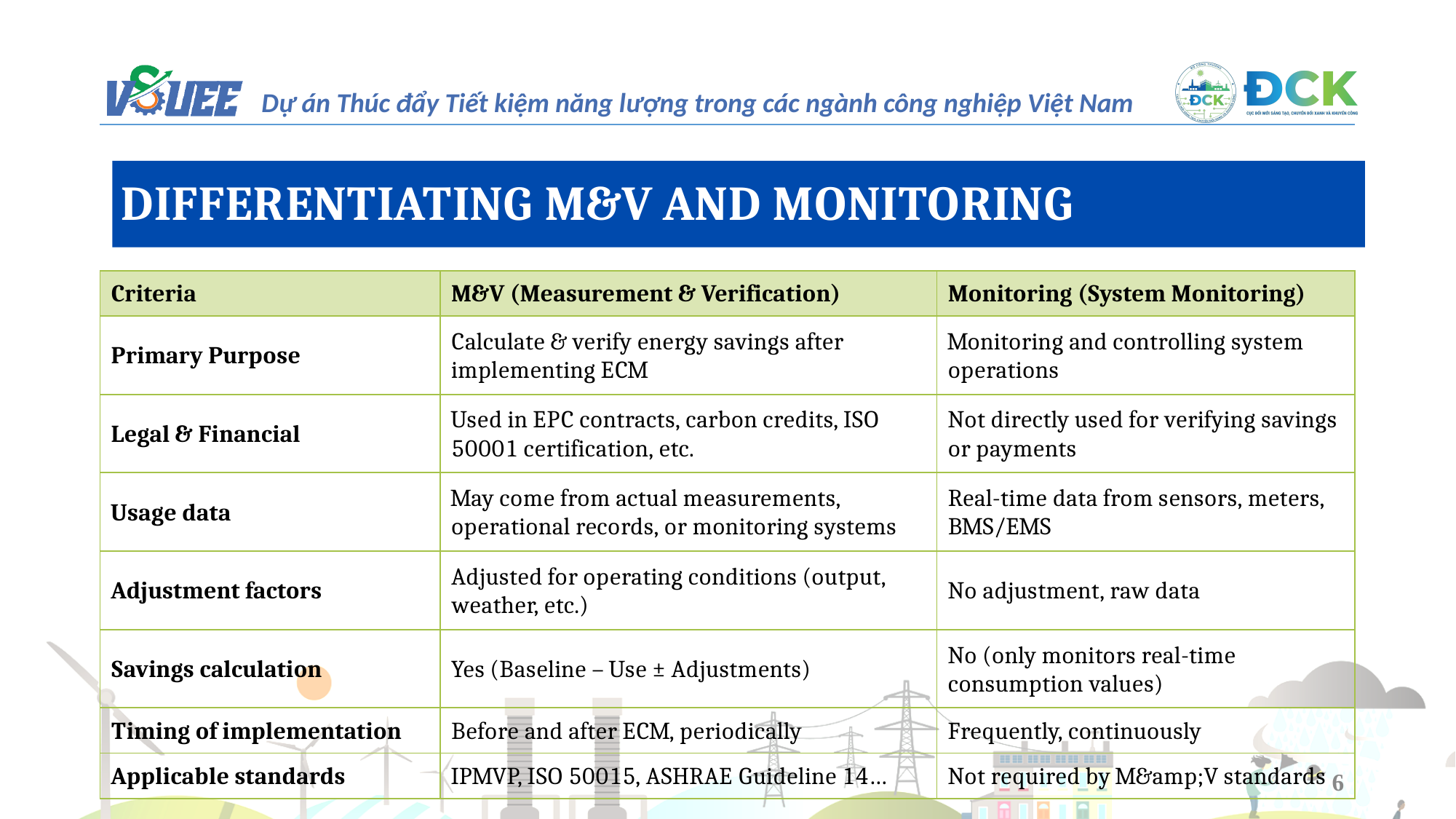

DIFFERENTIATING M&V AND MONITORING
| Criteria | M&V (Measurement & Verification) | Monitoring (System Monitoring) |
| --- | --- | --- |
| Primary Purpose | Calculate & verify energy savings after implementing ECM | Monitoring and controlling system operations |
| Legal & Financial | Used in EPC contracts, carbon credits, ISO 50001 certification, etc. | Not directly used for verifying savings or payments |
| Usage data | May come from actual measurements, operational records, or monitoring systems | Real-time data from sensors, meters, BMS/EMS |
| Adjustment factors | Adjusted for operating conditions (output, weather, etc.) | No adjustment, raw data |
| Savings calculation | Yes (Baseline – Use ± Adjustments) | No (only monitors real-time consumption values) |
| Timing of implementation | Before and after ECM, periodically | Frequently, continuously |
| Applicable standards | IPMVP, ISO 50015, ASHRAE Guideline 14… | Not required by M&amp;V standards |
6